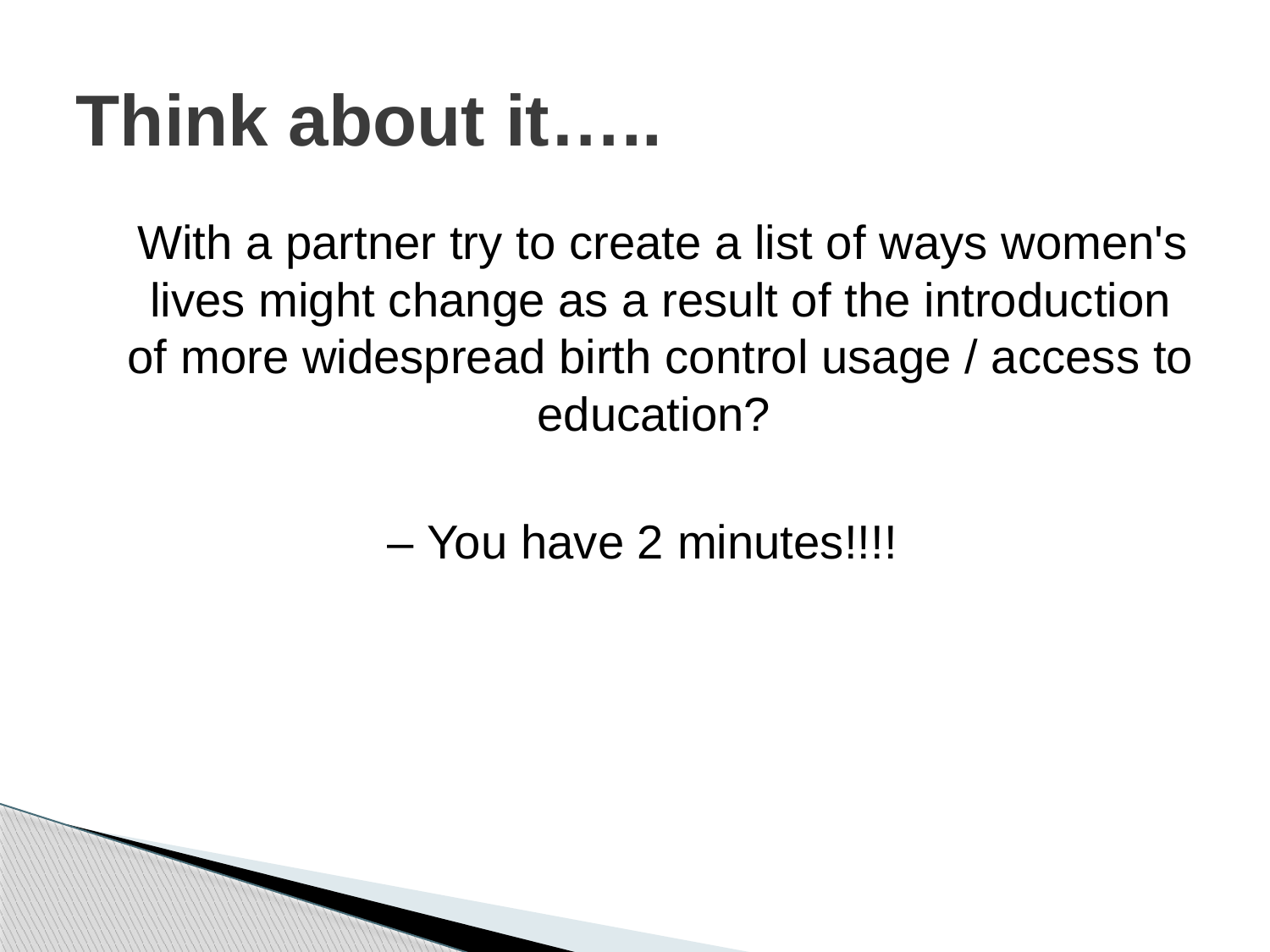

# Think about it…..
   With a partner try to create a list of ways women's lives might change as a result of the introduction of more widespread birth control usage / access to education?

– You have 2 minutes!!!!